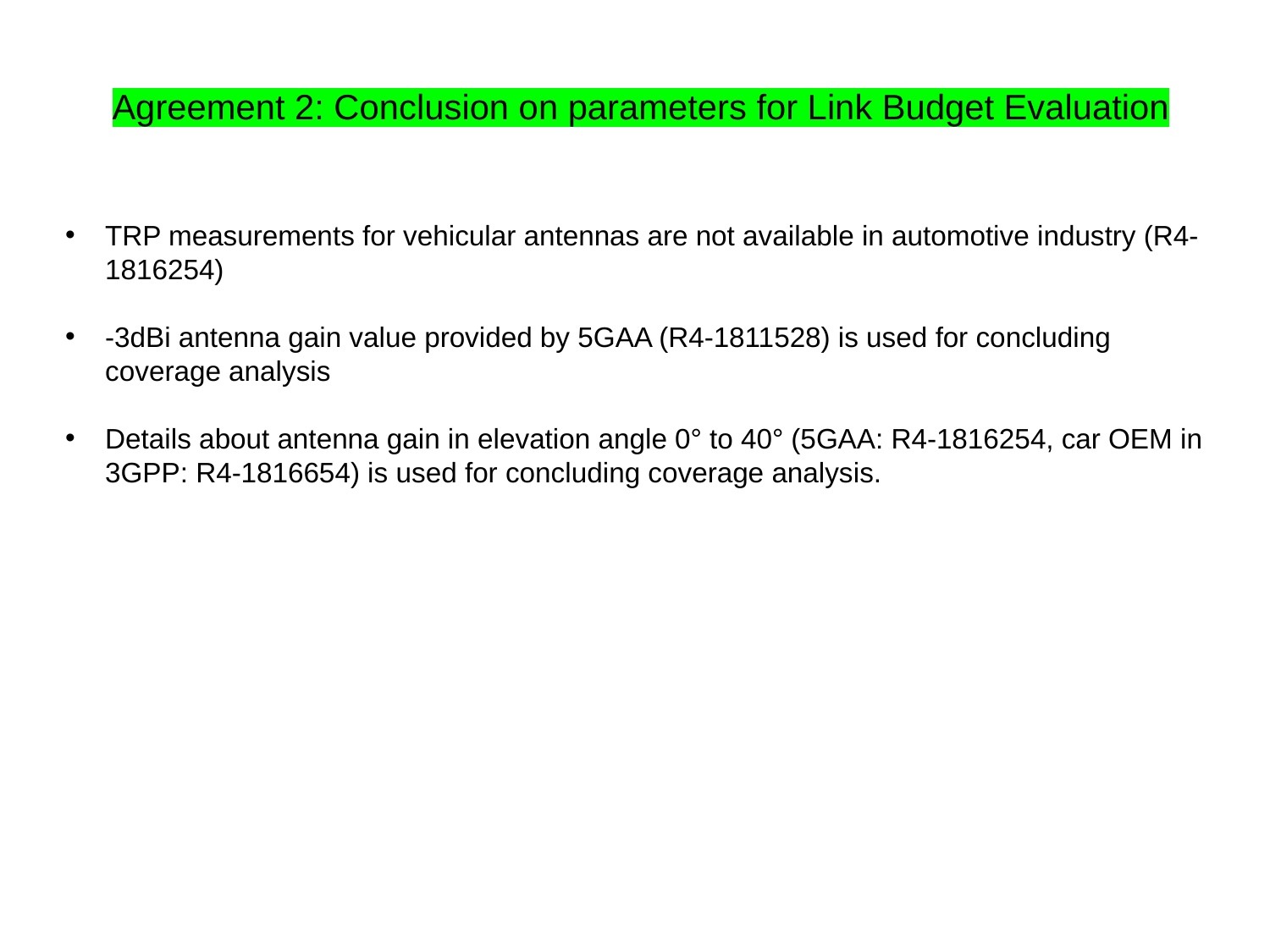

# Agreement 2: Conclusion on parameters for Link Budget Evaluation
TRP measurements for vehicular antennas are not available in automotive industry (R4-1816254)

-3dBi antenna gain value provided by 5GAA (R4-1811528) is used for concluding coverage analysis

Details about antenna gain in elevation angle 0° to 40° (5GAA: R4-1816254, car OEM in 3GPP: R4-1816654) is used for concluding coverage analysis.